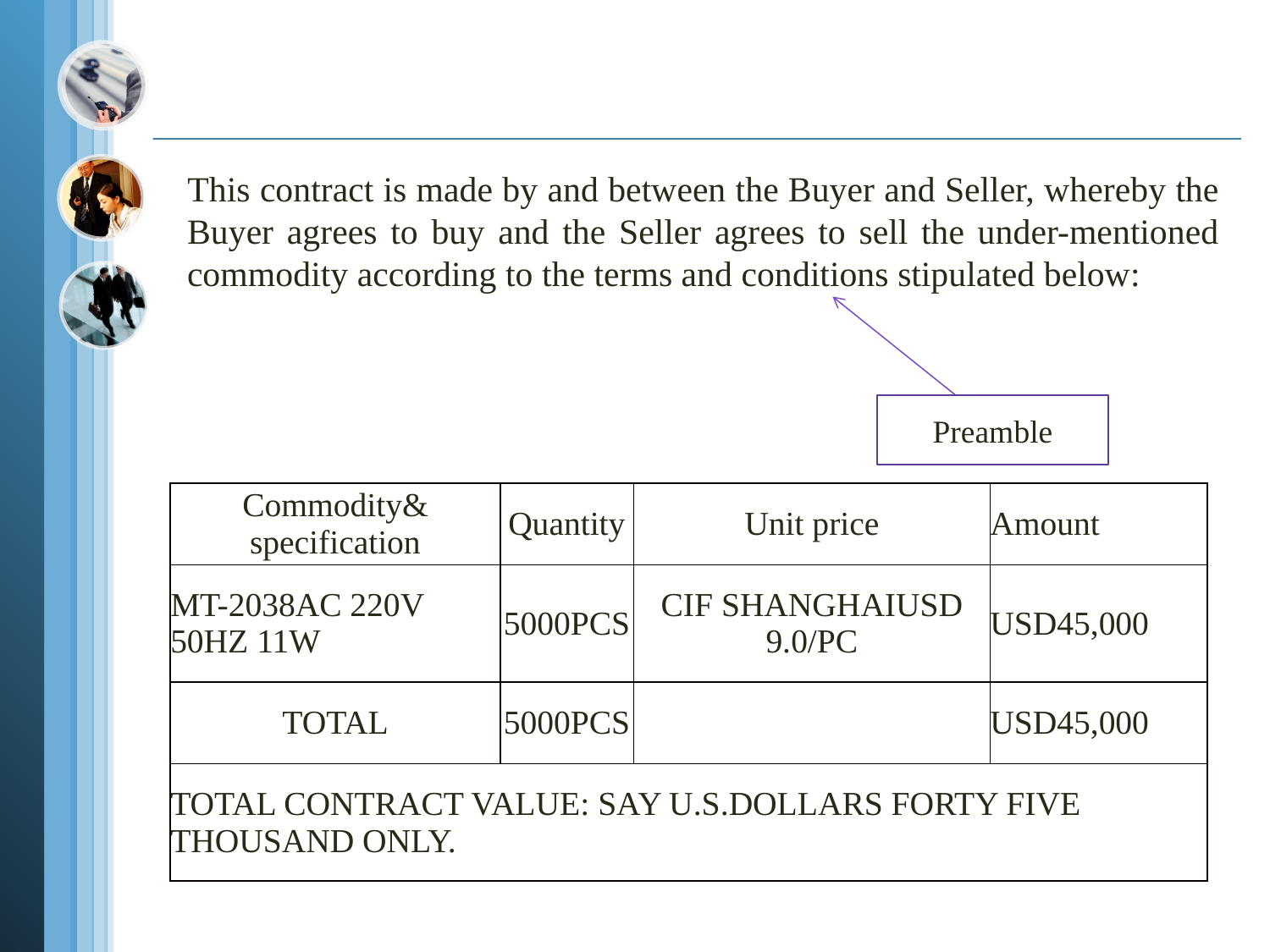

This contract is made by and between the Buyer and Seller, whereby the Buyer agrees to buy and the Seller agrees to sell the under-mentioned commodity according to the terms and conditions stipulated below:
Preamble
| Commodity& specification | Quantity | Unit price | Amount |
| --- | --- | --- | --- |
| MT-2038AC 220V 50HZ 11W | 5000PCS | CIF SHANGHAIUSD 9.0/PC | USD45,000 |
| TOTAL | 5000PCS |  | USD45,000 |
| TOTAL CONTRACT VALUE: SAY U.S.DOLLARS FORTY FIVE THOUSAND ONLY. |  |  |  |